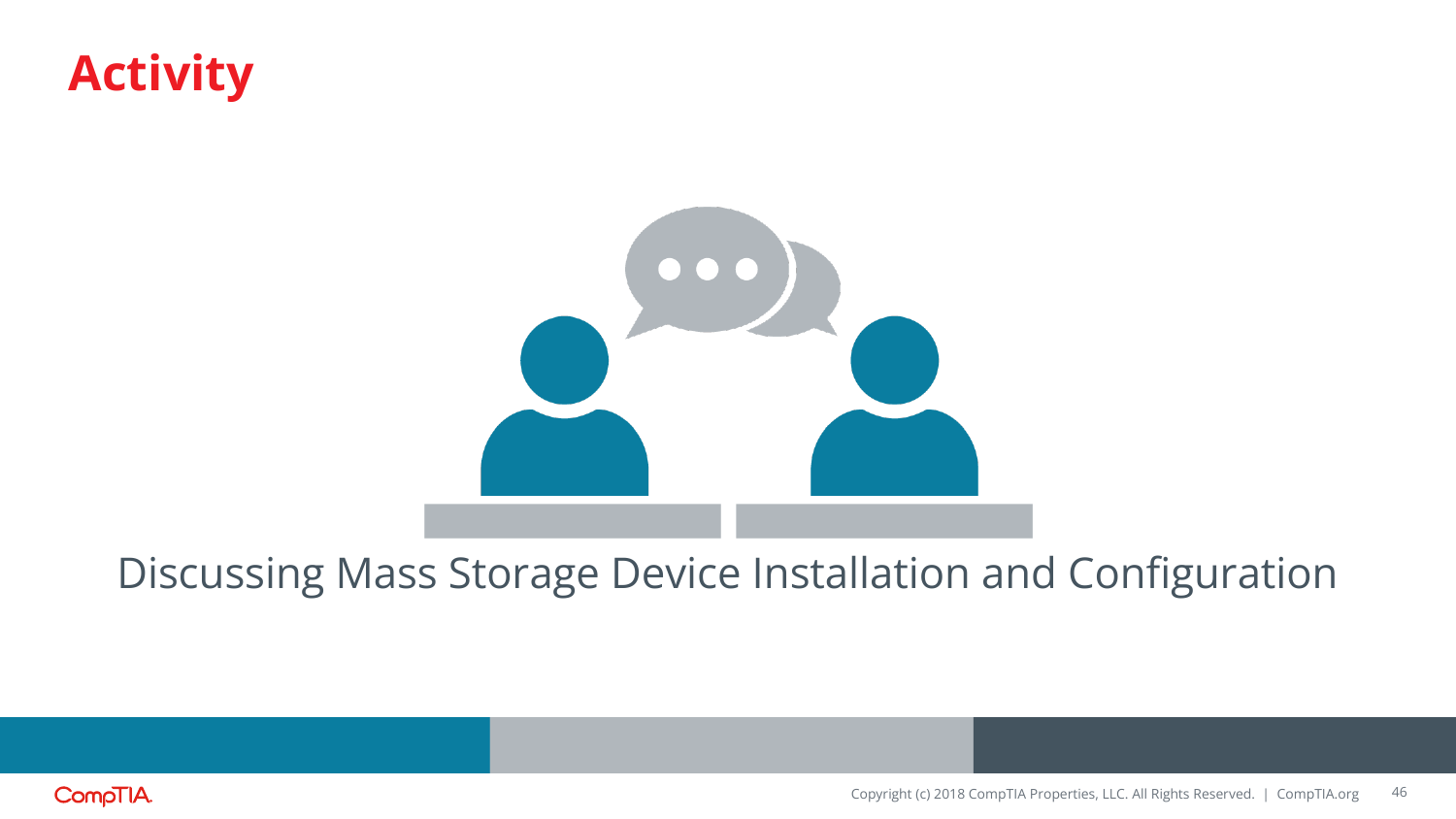

Discussing Mass Storage Device Installation and Configuration
46